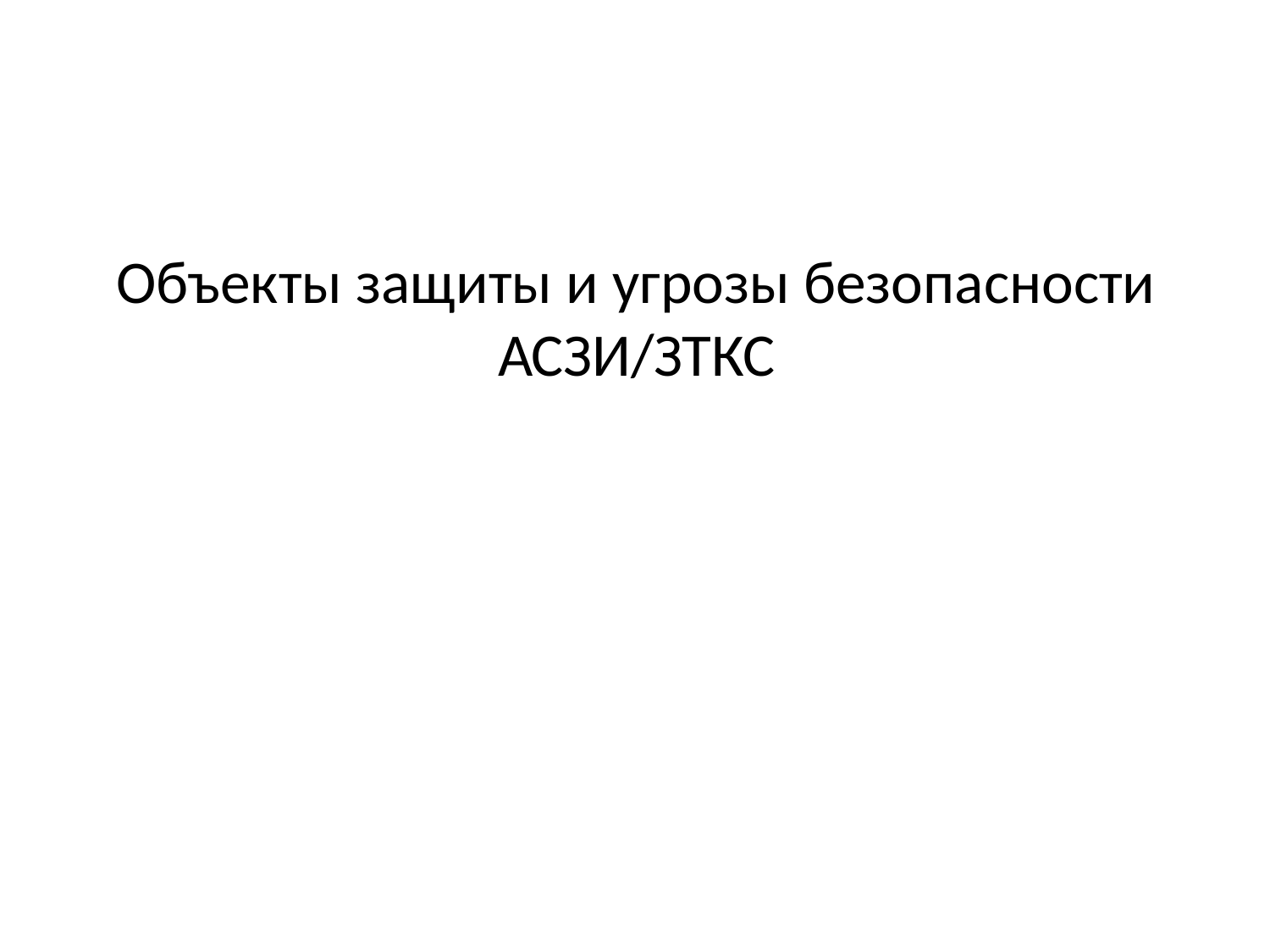

# Объекты защиты и угрозы безопасности АСЗИ/ЗТКС